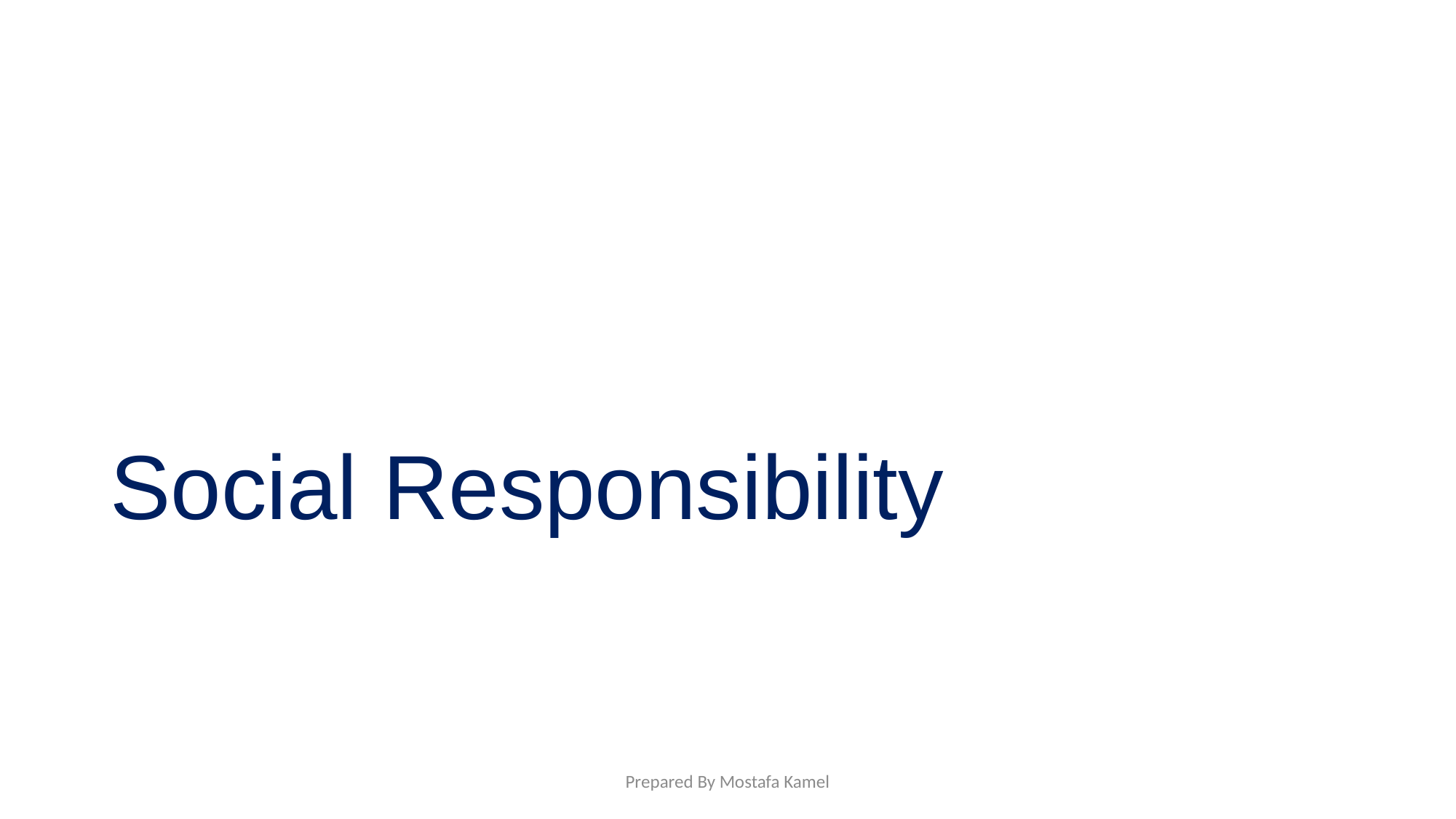

# Social Responsibility
Prepared By Mostafa Kamel